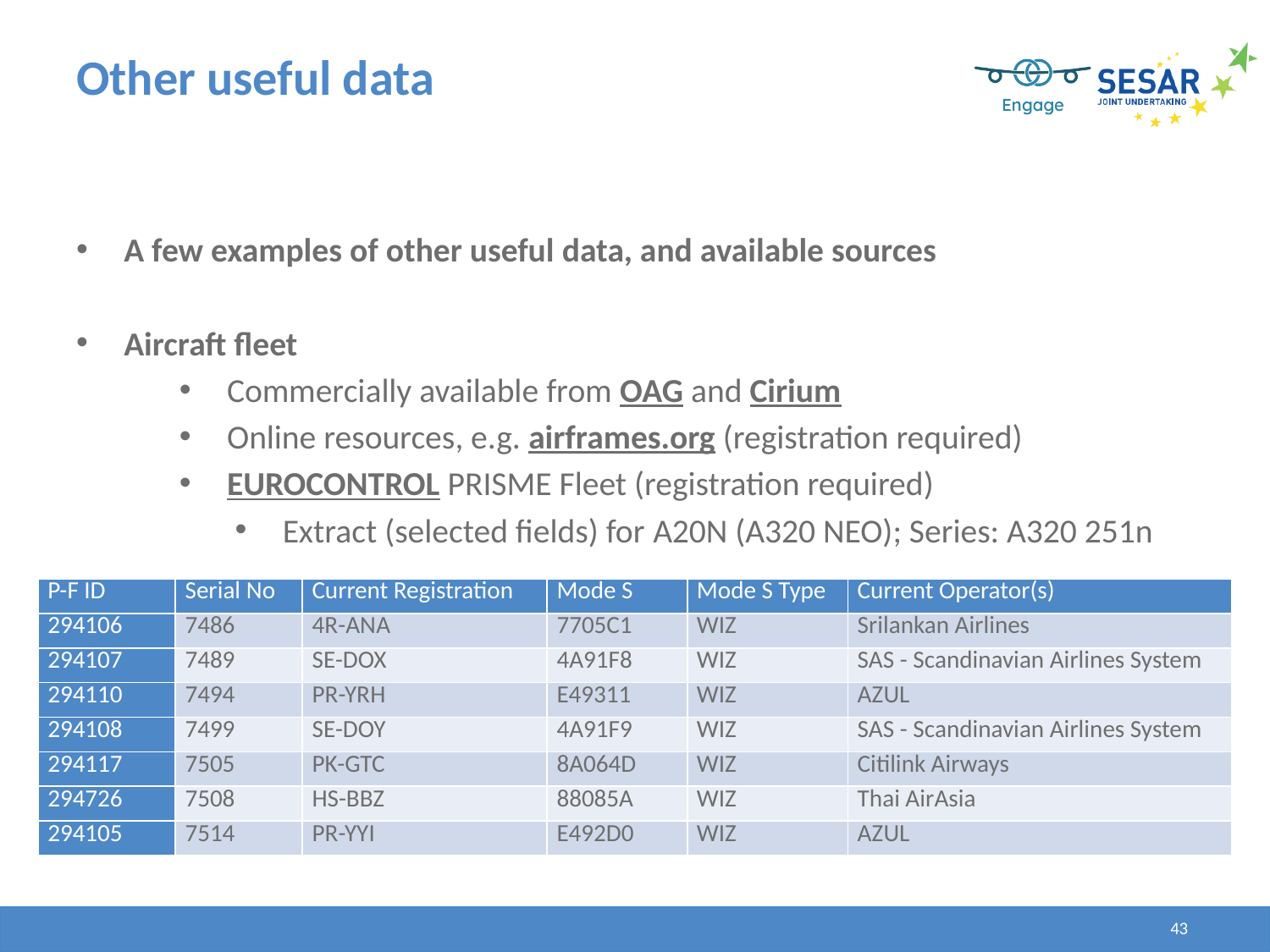

# Other useful data
A few examples of other useful data, and available sources

Aircraft fleet
Commercially available from OAG and Cirium
Online resources, e.g. airframes.org (registration required)
EUROCONTROL PRISME Fleet (registration required)
Extract (selected fields) for A20N (A320 NEO); Series: A320 251n

| P-F ID | Serial No | Current Registration | Mode S | Mode S Type | Current Operator(s) |
| --- | --- | --- | --- | --- | --- |
| 294106 | 7486 | 4R-ANA | 7705C1 | WIZ | Srilankan Airlines |
| 294107 | 7489 | SE-DOX | 4A91F8 | WIZ | SAS - Scandinavian Airlines System |
| 294110 | 7494 | PR-YRH | E49311 | WIZ | AZUL |
| 294108 | 7499 | SE-DOY | 4A91F9 | WIZ | SAS - Scandinavian Airlines System |
| 294117 | 7505 | PK-GTC | 8A064D | WIZ | Citilink Airways |
| 294726 | 7508 | HS-BBZ | 88085A | WIZ | Thai AirAsia |
| 294105 | 7514 | PR-YYI | E492D0 | WIZ | AZUL |

43